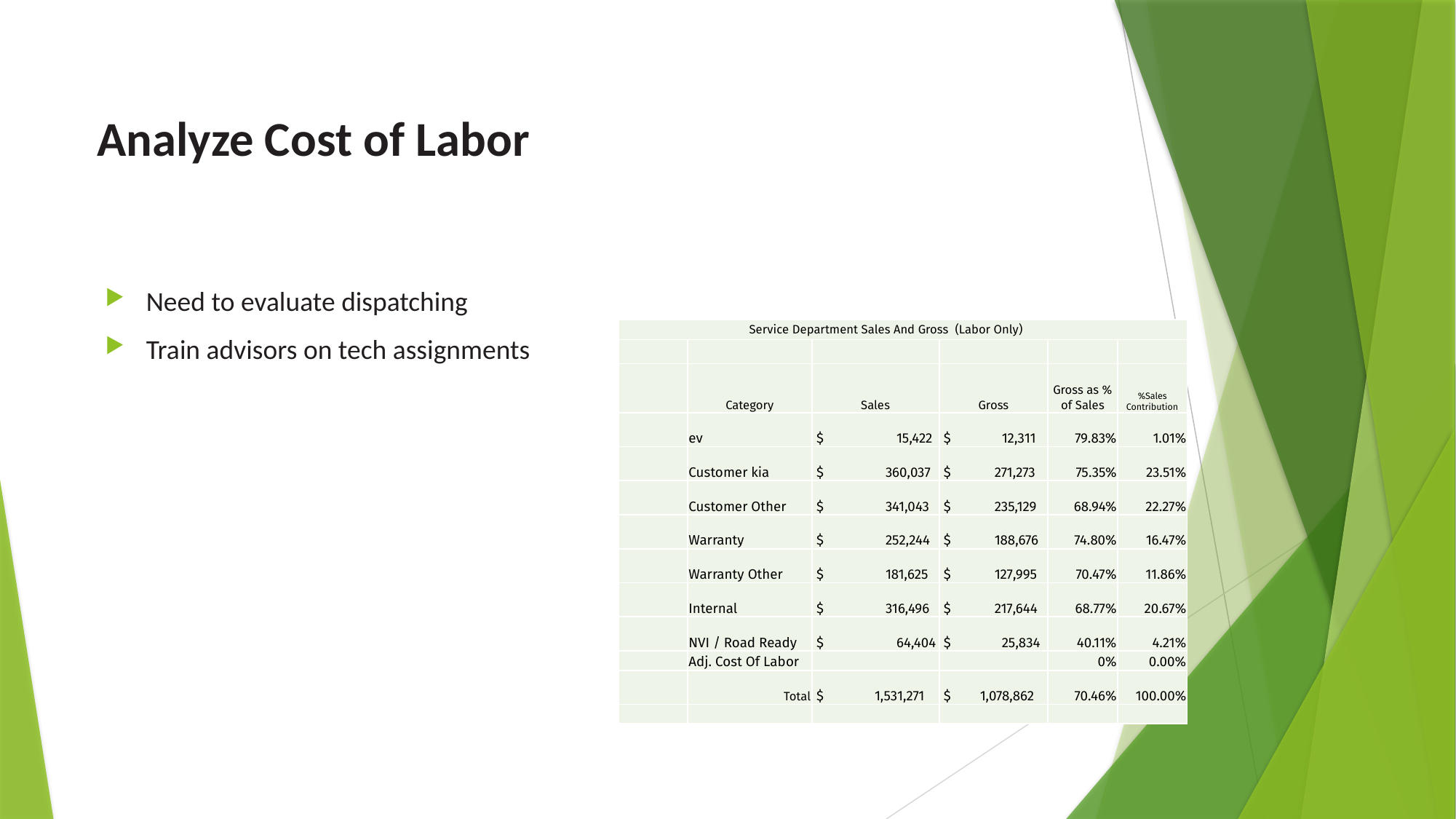

# Analyze Cost of Labor

Need to evaluate dispatching
Train advisors on tech assignments

| Service Department Sales And Gross (Labor Only) |  |  |  |  |  |
| --- | --- | --- | --- | --- | --- |
|  |  |  |  |  |  |
|  | Category | Sales | Gross | Gross as % of Sales | %Sales Contribution |
|  | ev | $ 15,422 | $ 12,311 | 79.83% | 1.01% |
|  | Customer kia | $ 360,037 | $ 271,273 | 75.35% | 23.51% |
|  | Customer Other | $ 341,043 | $ 235,129 | 68.94% | 22.27% |
|  | Warranty | $ 252,244 | $ 188,676 | 74.80% | 16.47% |
|  | Warranty Other | $ 181,625 | $ 127,995 | 70.47% | 11.86% |
|  | Internal | $ 316,496 | $ 217,644 | 68.77% | 20.67% |
|  | NVI / Road Ready | $ 64,404 | $ 25,834 | 40.11% | 4.21% |
|  | Adj. Cost Of Labor |  |  | 0% | 0.00% |
|  | Total | $ 1,531,271 | $ 1,078,862 | 70.46% | 100.00% |
|  |  |  |  |  |  |